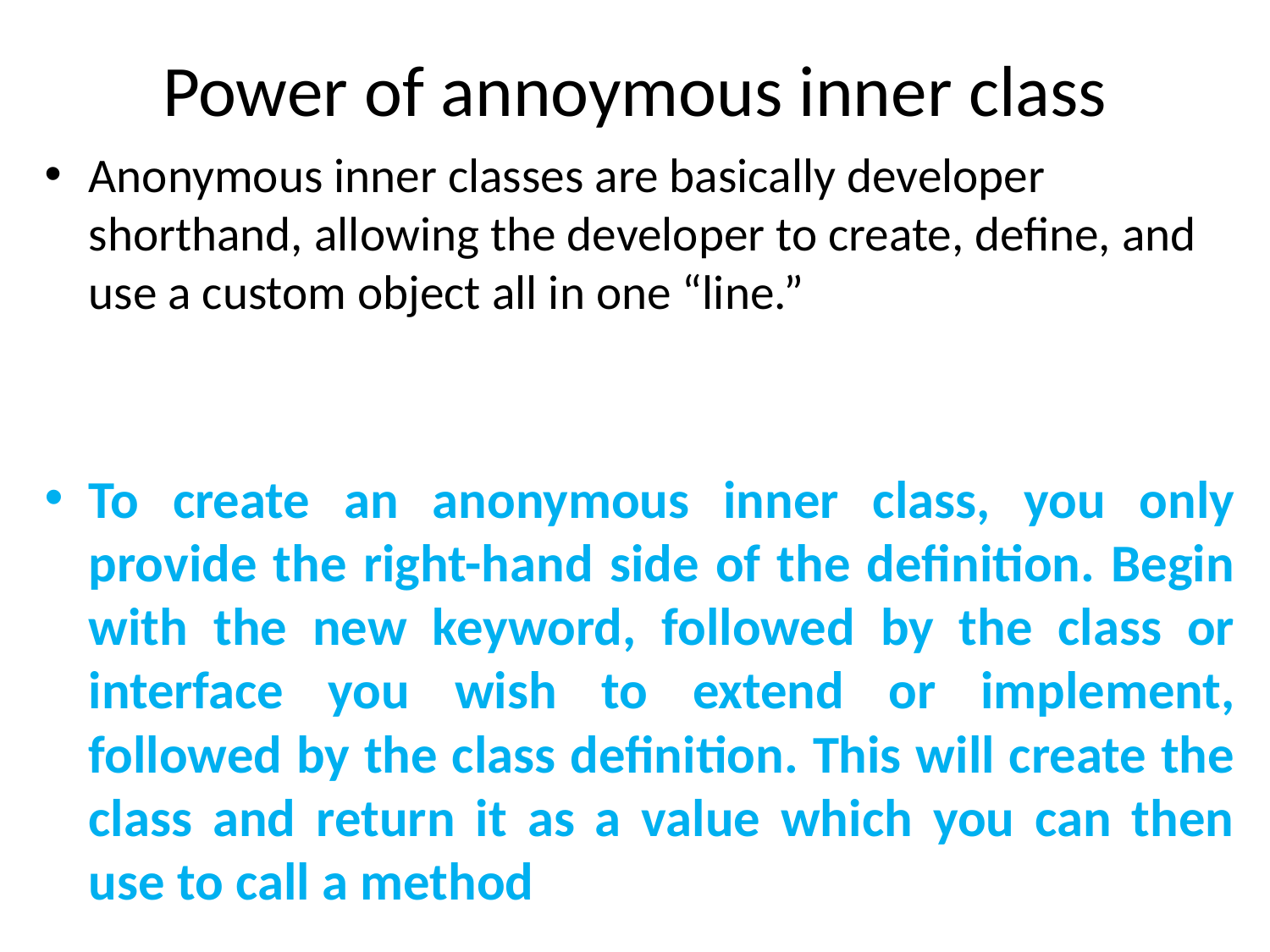

# Power of annoymous inner class
Anonymous inner classes are basically developer shorthand, allowing the developer to create, define, and use a custom object all in one “line.”

To create an anonymous inner class, you only provide the right-hand side of the definition. Begin with the new keyword, followed by the class or interface you wish to extend or implement, followed by the class definition. This will create the class and return it as a value which you can then use to call a method